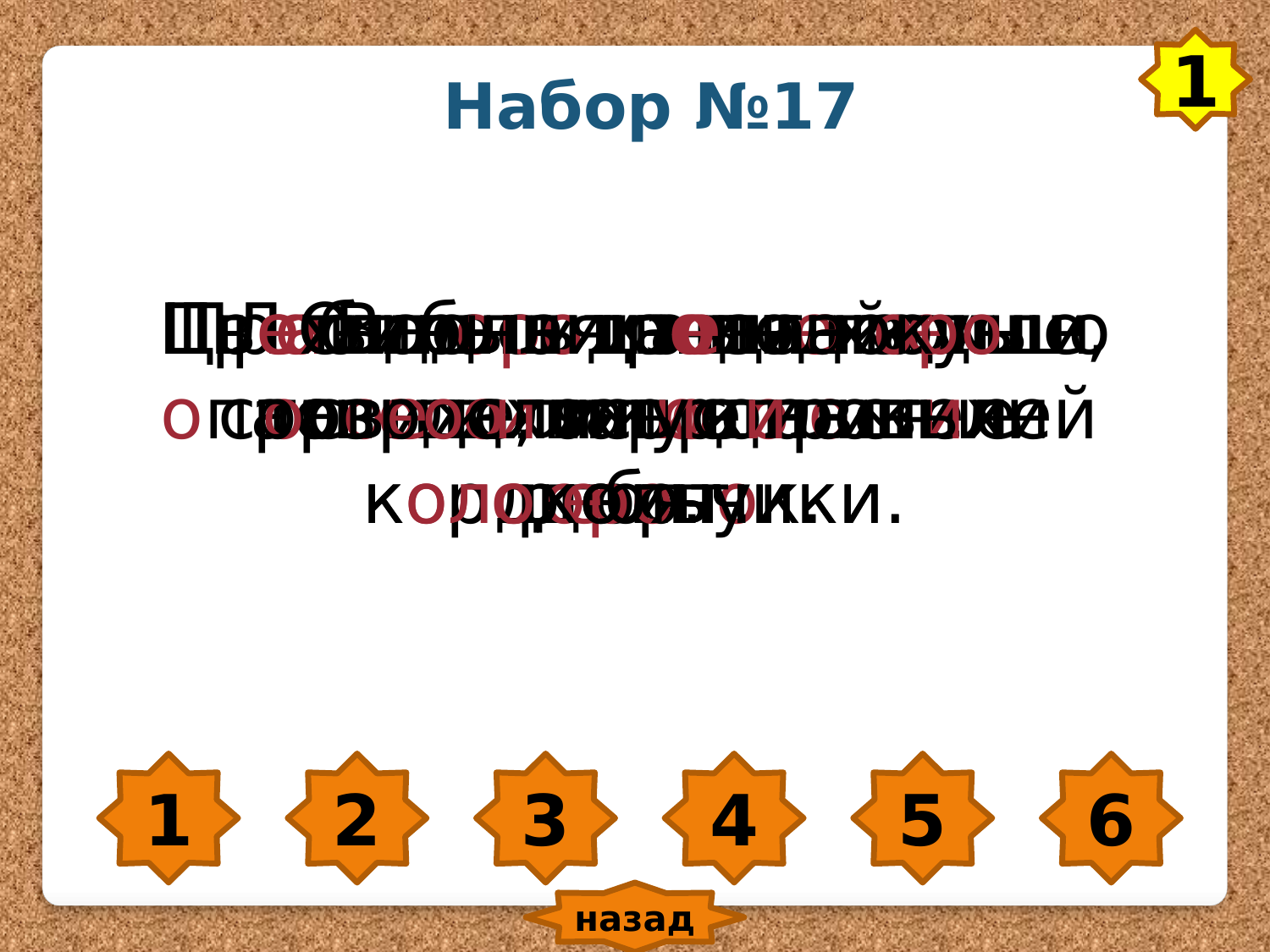

1
Набор №17
Лавины и камнепады опасны для покорителей гор.
Пробилась из-под земли вода, и родился родничок.
От города в тайгу строители проложили дорогу.
Цветы были незнакомые, похожие на колокольчики.
Прохладная вода хорошо освежила уставших ребят.
Вдоль тропинок разрослись лиловые колокольчики.
1
2
3
4
5
6
назад